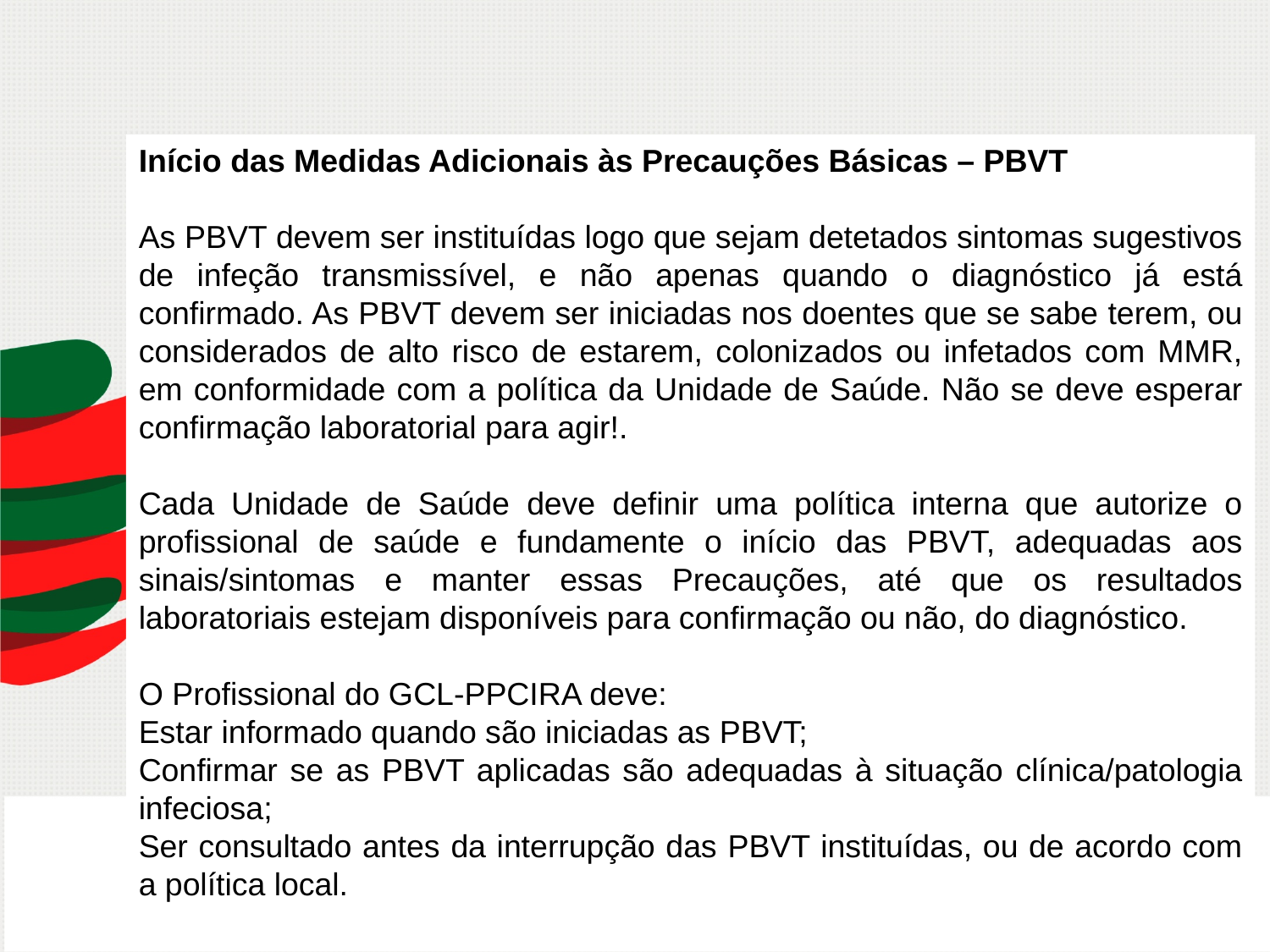

Início das Medidas Adicionais às Precauções Básicas – PBVT

As PBVT devem ser instituídas logo que sejam detetados sintomas sugestivos de infeção transmissível, e não apenas quando o diagnóstico já está confirmado. As PBVT devem ser iniciadas nos doentes que se sabe terem, ou considerados de alto risco de estarem, colonizados ou infetados com MMR, em conformidade com a política da Unidade de Saúde. Não se deve esperar confirmação laboratorial para agir!.

Cada Unidade de Saúde deve definir uma política interna que autorize o profissional de saúde e fundamente o início das PBVT, adequadas aos sinais/sintomas e manter essas Precauções, até que os resultados laboratoriais estejam disponíveis para confirmação ou não, do diagnóstico.

O Profissional do GCL-PPCIRA deve:
Estar informado quando são iniciadas as PBVT;
Confirmar se as PBVT aplicadas são adequadas à situação clínica/patologia infeciosa;
Ser consultado antes da interrupção das PBVT instituídas, ou de acordo com a política local.